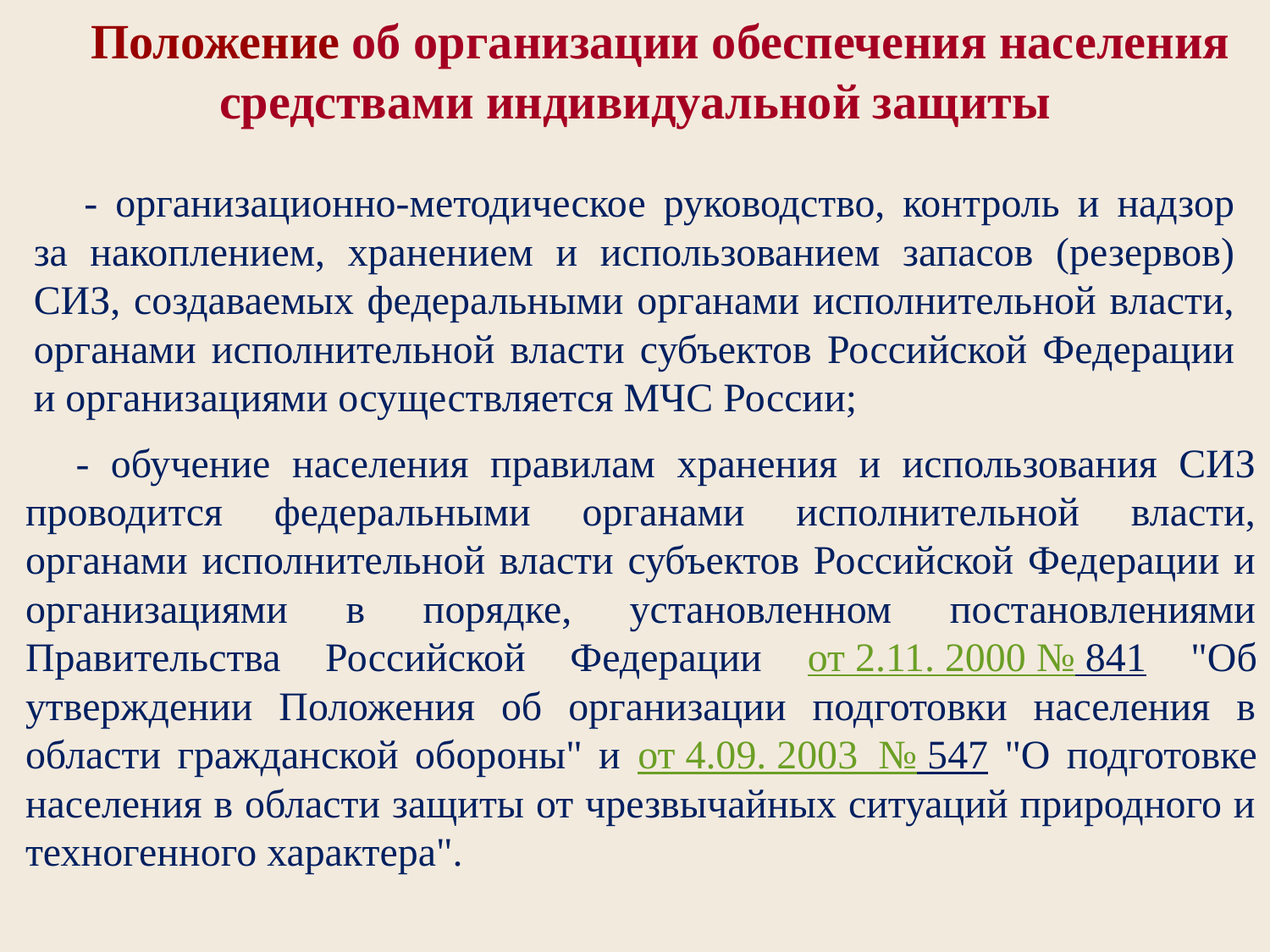

- обучение населения правилам хранения и использования СИЗ проводится федеральными органами исполнительной власти, органами исполнительной власти субъектов Российской Федерации и организациями в порядке, установленном постановлениями Правительства Российской Федерации от 2.11. 2000 № 841 "Об утверждении Положения об организации подготовки населения в области гражданской обороны" и от 4.09. 2003  № 547 "О подготовке населения в области защиты от чрезвычайных ситуаций природного и техногенного характера".

Положение об организации обеспечения населения средствами индивидуальной защиты

- организационно-методическое руководство, контроль и надзор за накоплением, хранением и использованием запасов (резервов) СИЗ, создаваемых федеральными органами исполнительной власти, органами исполнительной власти субъектов Российской Федерации и организациями осуществляется МЧС России;